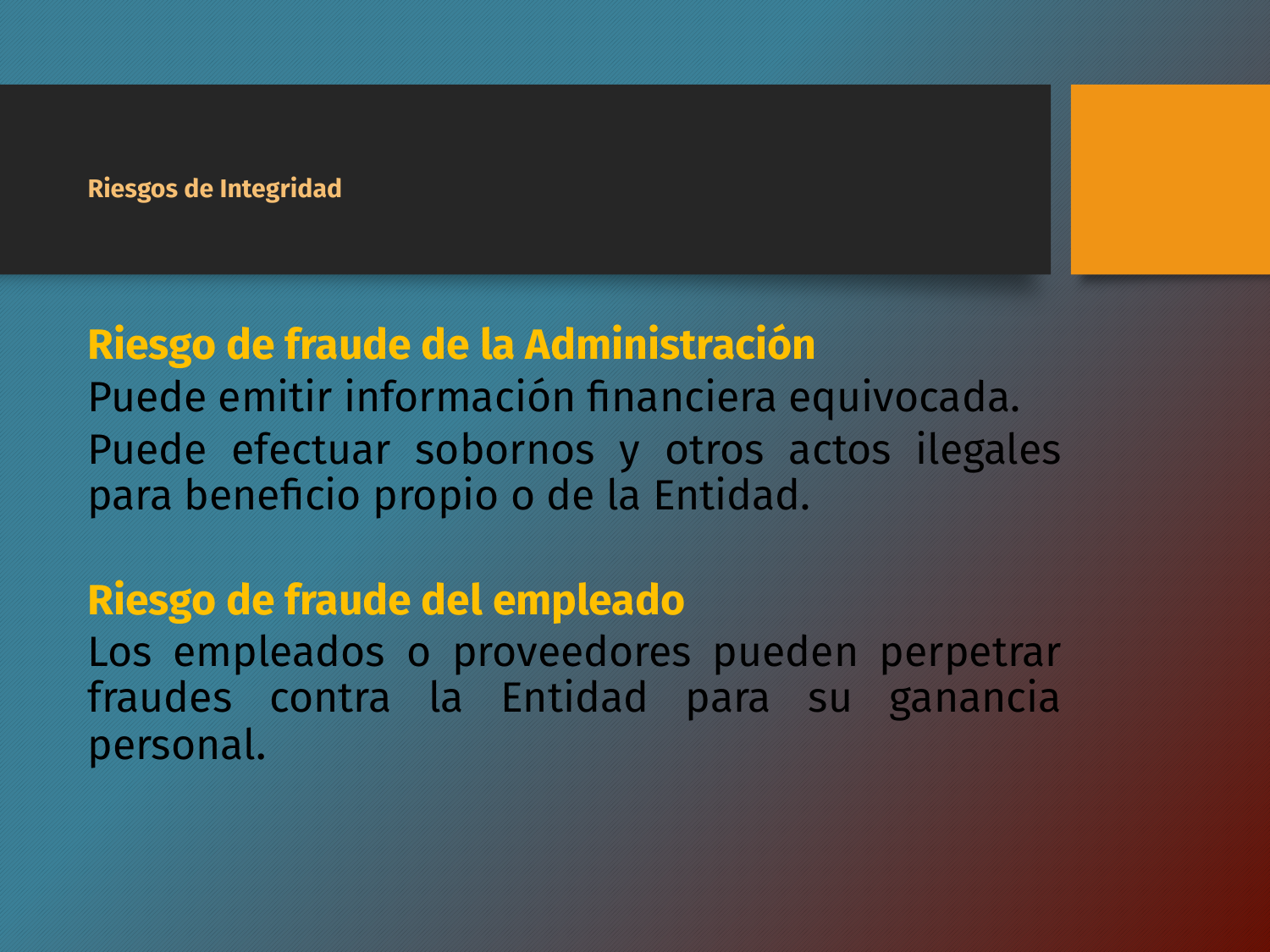

# Riesgos de Integridad
Riesgo de fraude de la Administración
Puede emitir información financiera equivocada.
Puede efectuar sobornos y otros actos ilegales para beneficio propio o de la Entidad.

Riesgo de fraude del empleado
Los empleados o proveedores pueden perpetrar fraudes contra la Entidad para su ganancia personal.